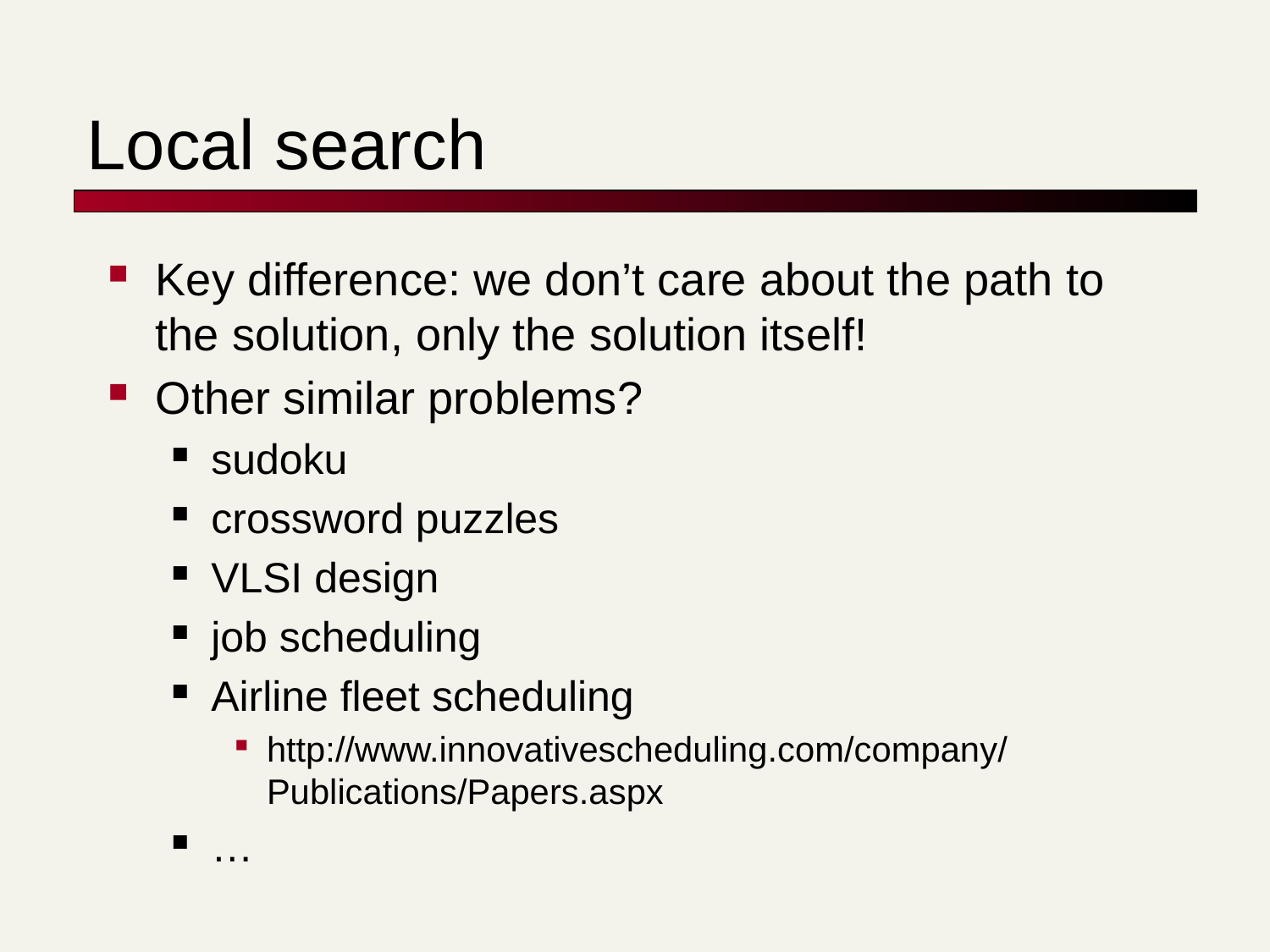

# Local search
Key difference: we don’t care about the path to the solution, only the solution itself!
Other similar problems?
sudoku
crossword puzzles
VLSI design
job scheduling
Airline fleet scheduling
http://www.innovativescheduling.com/company/Publications/Papers.aspx
…